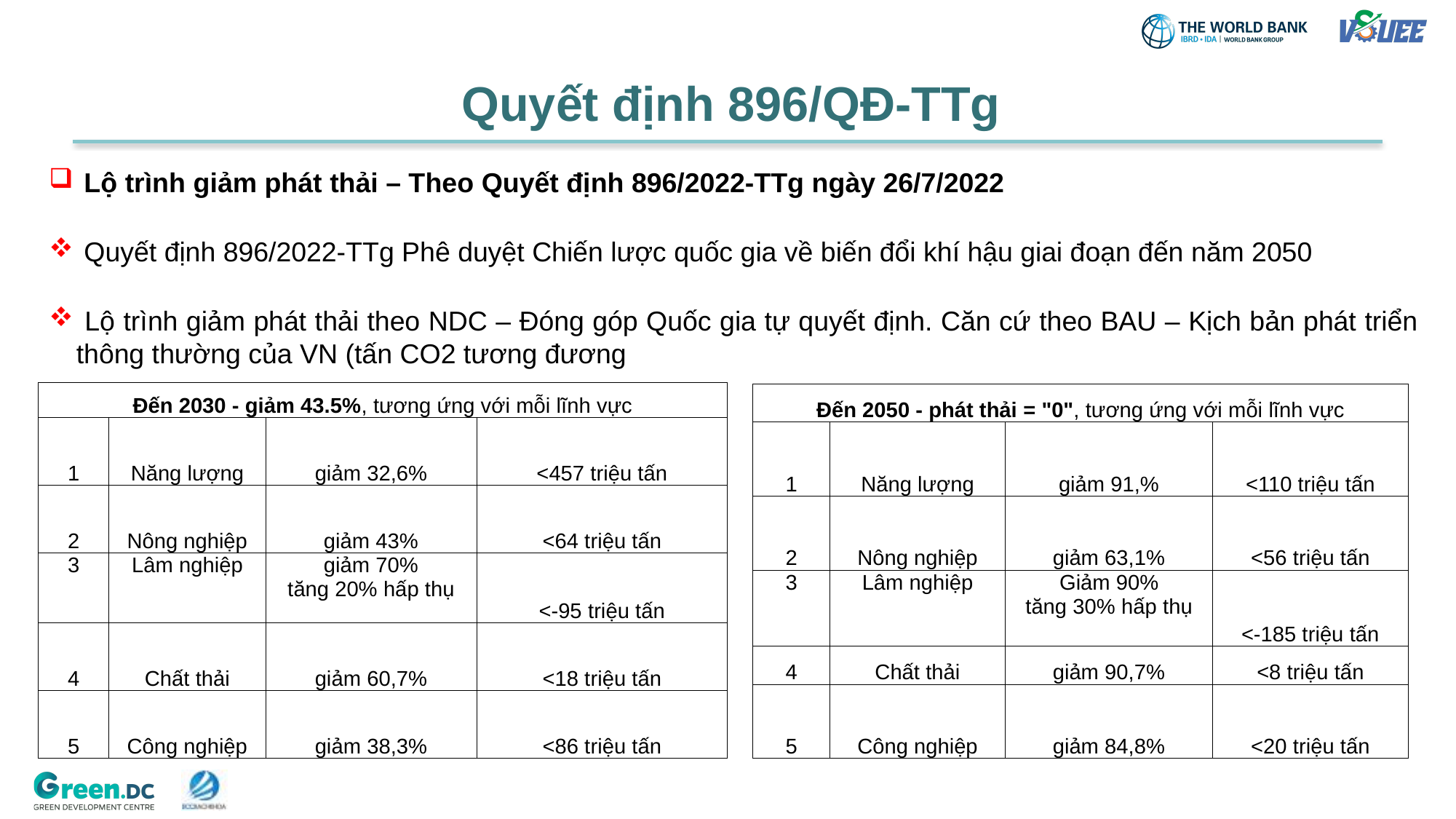

Quyết định 896/QĐ-TTg
 Lộ trình giảm phát thải – Theo Quyết định 896/2022-TTg ngày 26/7/2022
 Quyết định 896/2022-TTg Phê duyệt Chiến lược quốc gia về biến đổi khí hậu giai đoạn đến năm 2050
 Lộ trình giảm phát thải theo NDC – Đóng góp Quốc gia tự quyết định. Căn cứ theo BAU – Kịch bản phát triển thông thường của VN (tấn CO2 tương đương

| Đến 2030 - giảm 43.5%, tương ứng với mỗi lĩnh vực |  |  |  |
| --- | --- | --- | --- |
| 1 | Năng lượng | giảm 32,6% | <457 triệu tấn |
| 2 | Nông nghiệp | giảm 43% | <64 triệu tấn |
| 3 | Lâm nghiệp | giảm 70% tăng 20% hấp thụ | <-95 triệu tấn |
| 4 | Chất thải | giảm 60,7% | <18 triệu tấn |
| 5 | Công nghiệp | giảm 38,3% | <86 triệu tấn |
| Đến 2050 - phát thải = "0", tương ứng với mỗi lĩnh vực |  |  |  |
| --- | --- | --- | --- |
| 1 | Năng lượng | giảm 91,% | <110 triệu tấn |
| 2 | Nông nghiệp | giảm 63,1% | <56 triệu tấn |
| 3 | Lâm nghiệp | Giảm 90% tăng 30% hấp thụ | <-185 triệu tấn |
| 4 | Chất thải | giảm 90,7% | <8 triệu tấn |
| 5 | Công nghiệp | giảm 84,8% | <20 triệu tấn |